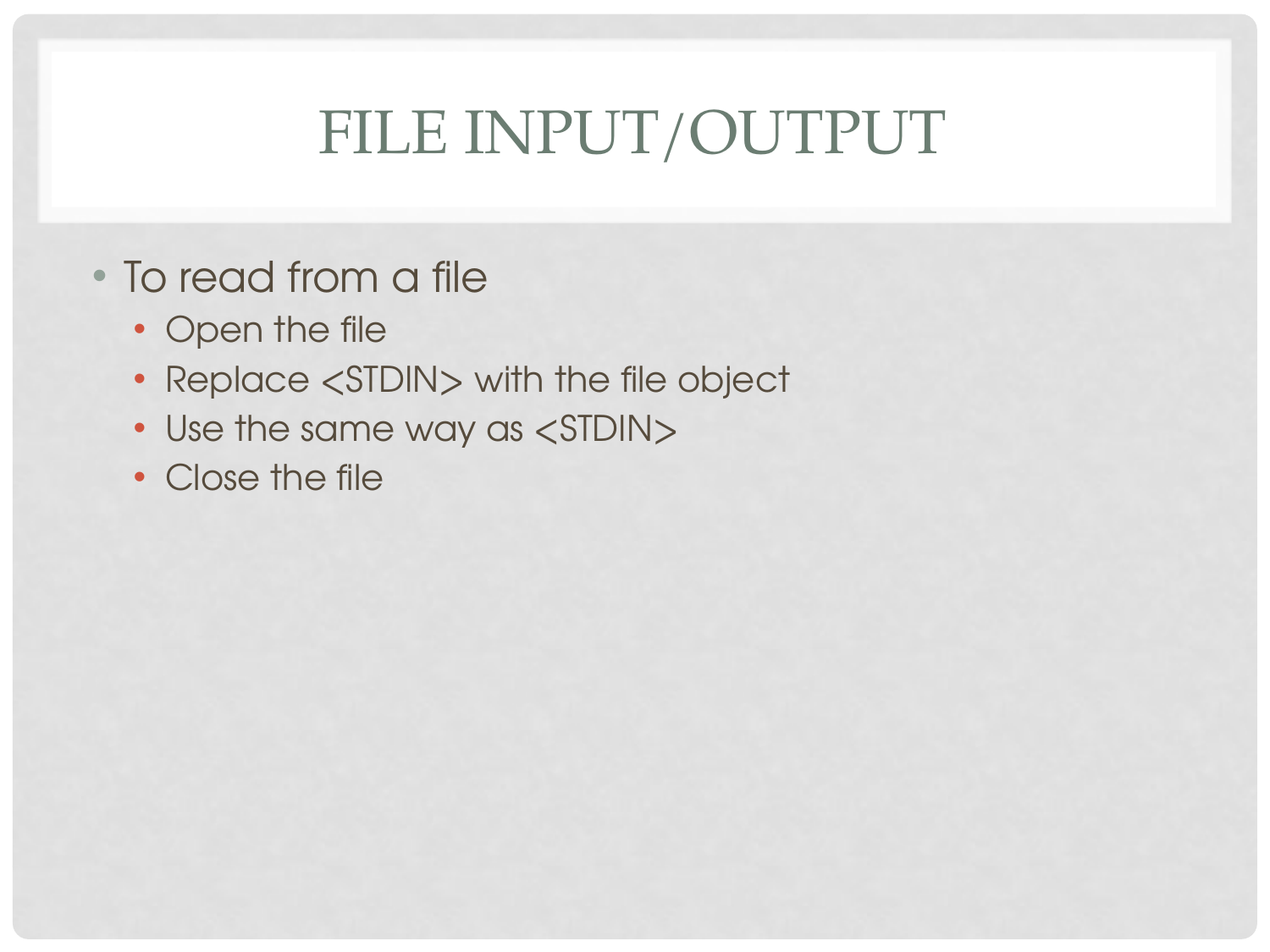

# File input/output
To read from a file
Open the file
Replace <STDIN> with the file object
Use the same way as <STDIN>
Close the file